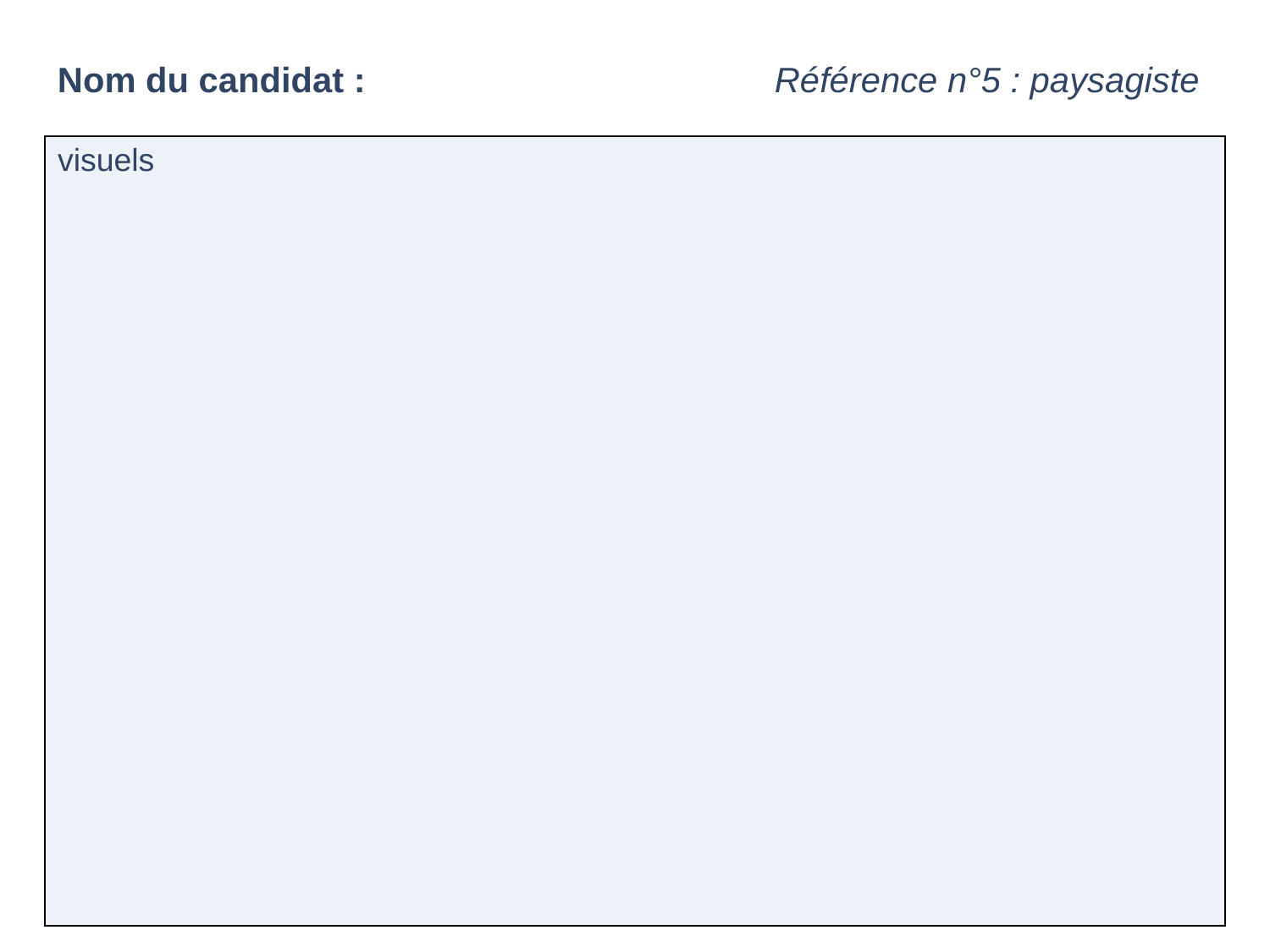

Nom du candidat :                                          Référence n°5 : paysagiste
| visuels |
| --- |